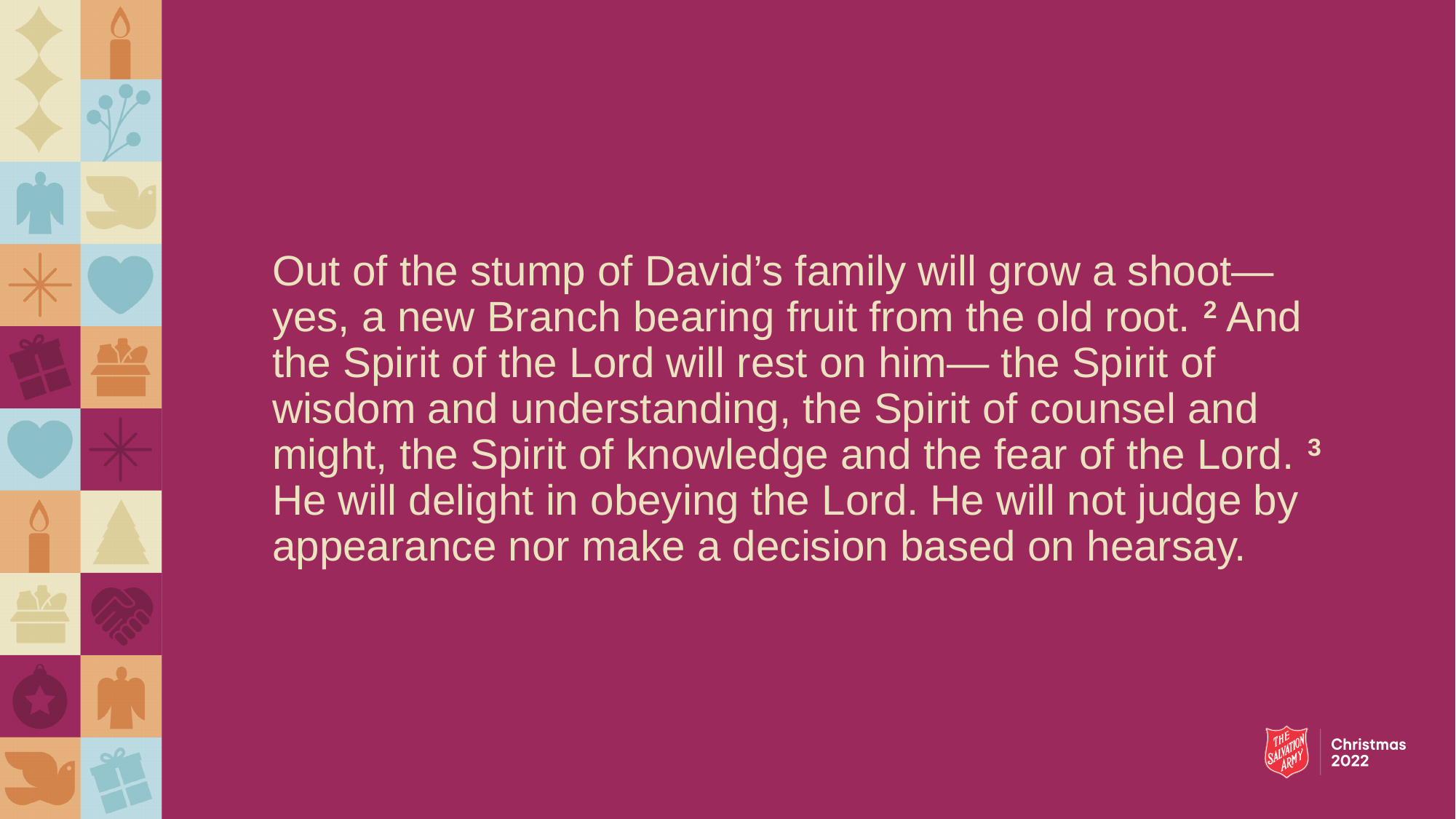

Out of the stump of David’s family will grow a shoot— yes, a new Branch bearing fruit from the old root. 2 And the Spirit of the Lord will rest on him— the Spirit of wisdom and understanding, the Spirit of counsel and might, the Spirit of knowledge and the fear of the Lord. 3 He will delight in obeying the Lord. He will not judge by appearance nor make a decision based on hearsay.